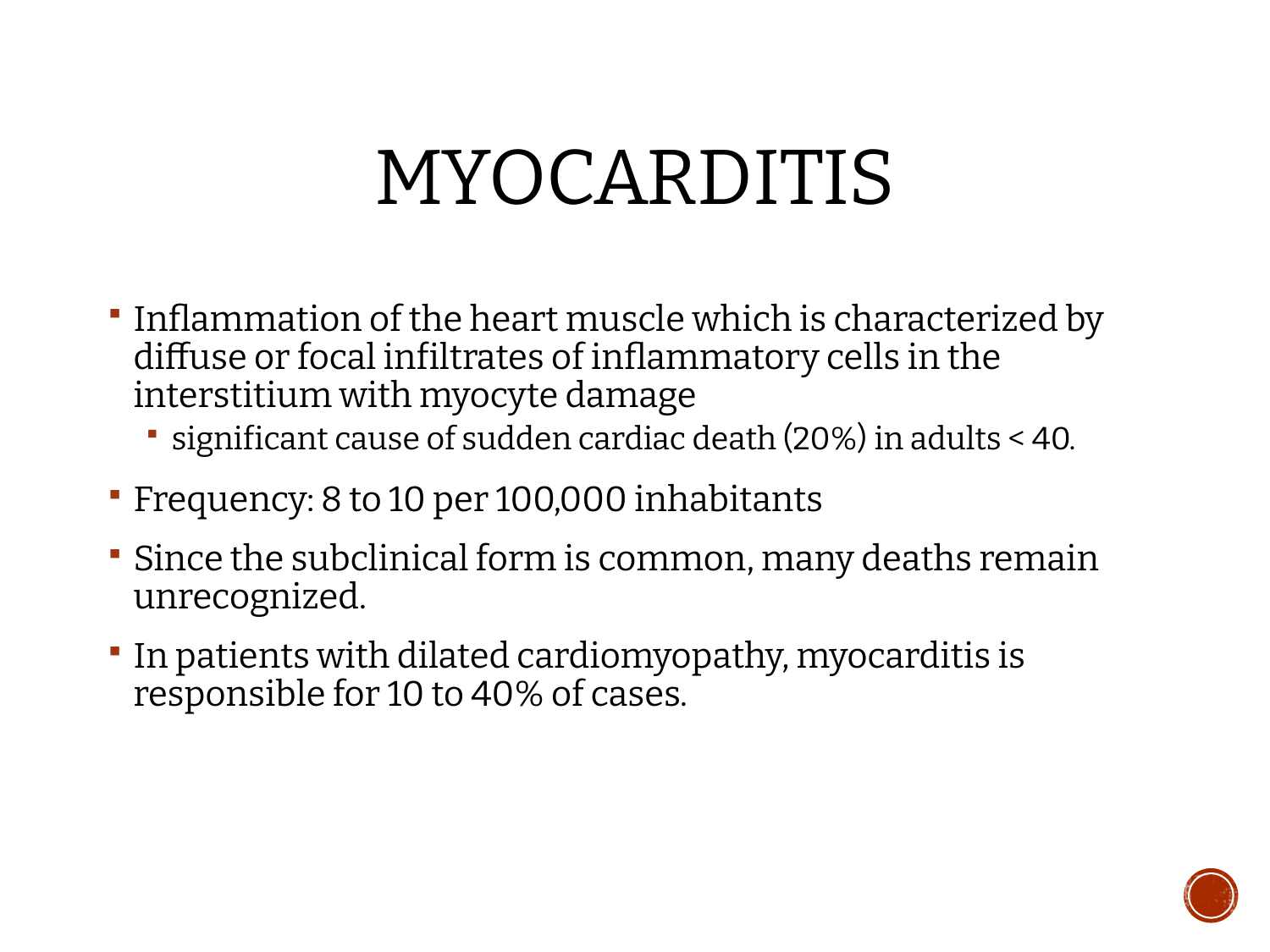

# Myocarditis
Inflammation of the heart muscle which is characterized by diffuse or focal infiltrates of inflammatory cells in the interstitium with myocyte damage
significant cause of sudden cardiac death (20%) in adults < 40.
Frequency: 8 to 10 per 100,000 inhabitants
Since the subclinical form is common, many deaths remain unrecognized.
In patients with dilated cardiomyopathy, myocarditis is responsible for 10 to 40% of cases.